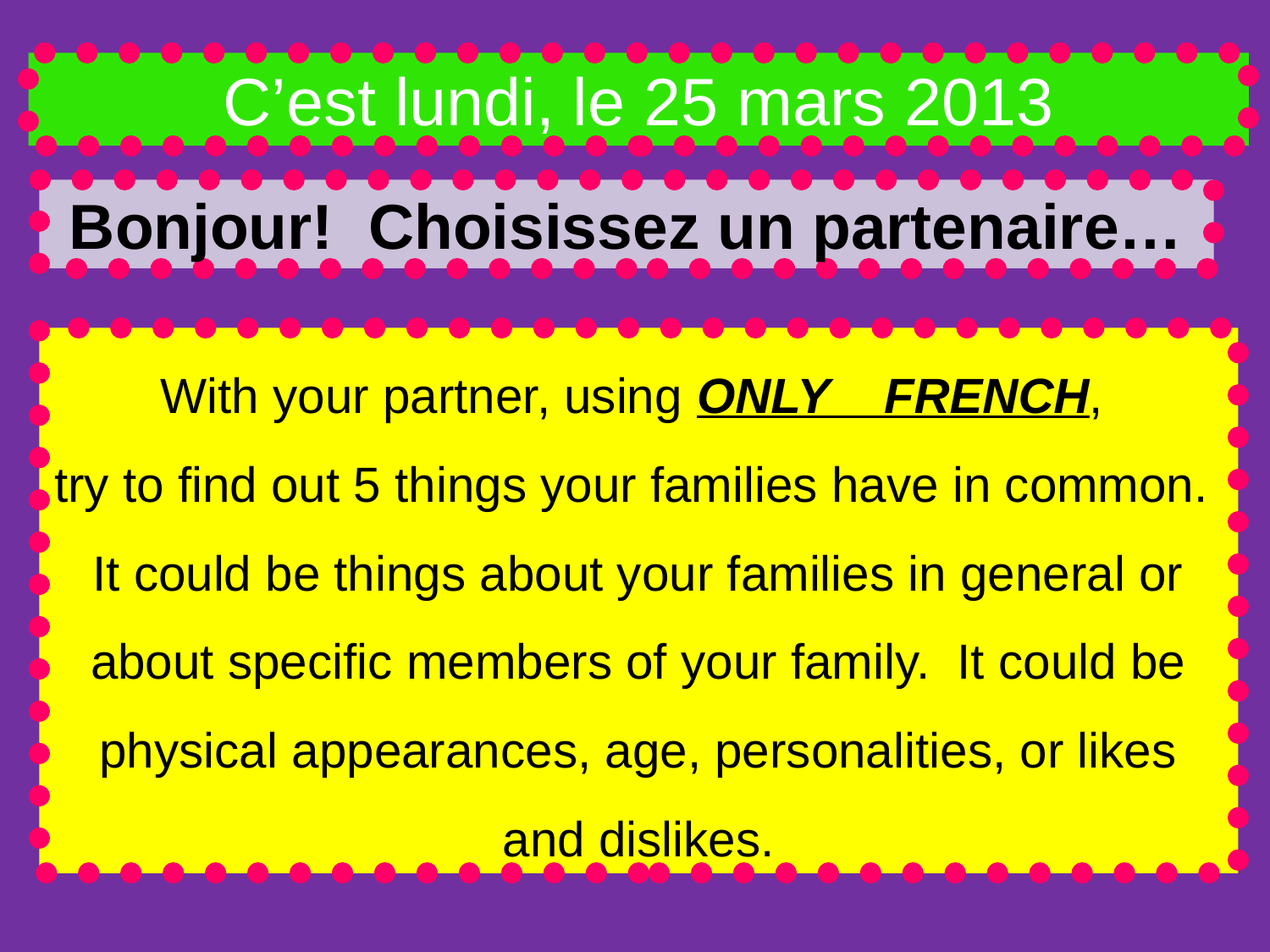

C’est lundi, le 25 mars 2013
Bonjour!  Choisissez un partenaire…
With your partner, using ONLY    FRENCH,
try to find out 5 things your families have in common.  It could be things about your families in general or about specific members of your family.  It could be physical appearances, age, personalities, or likes and dislikes.